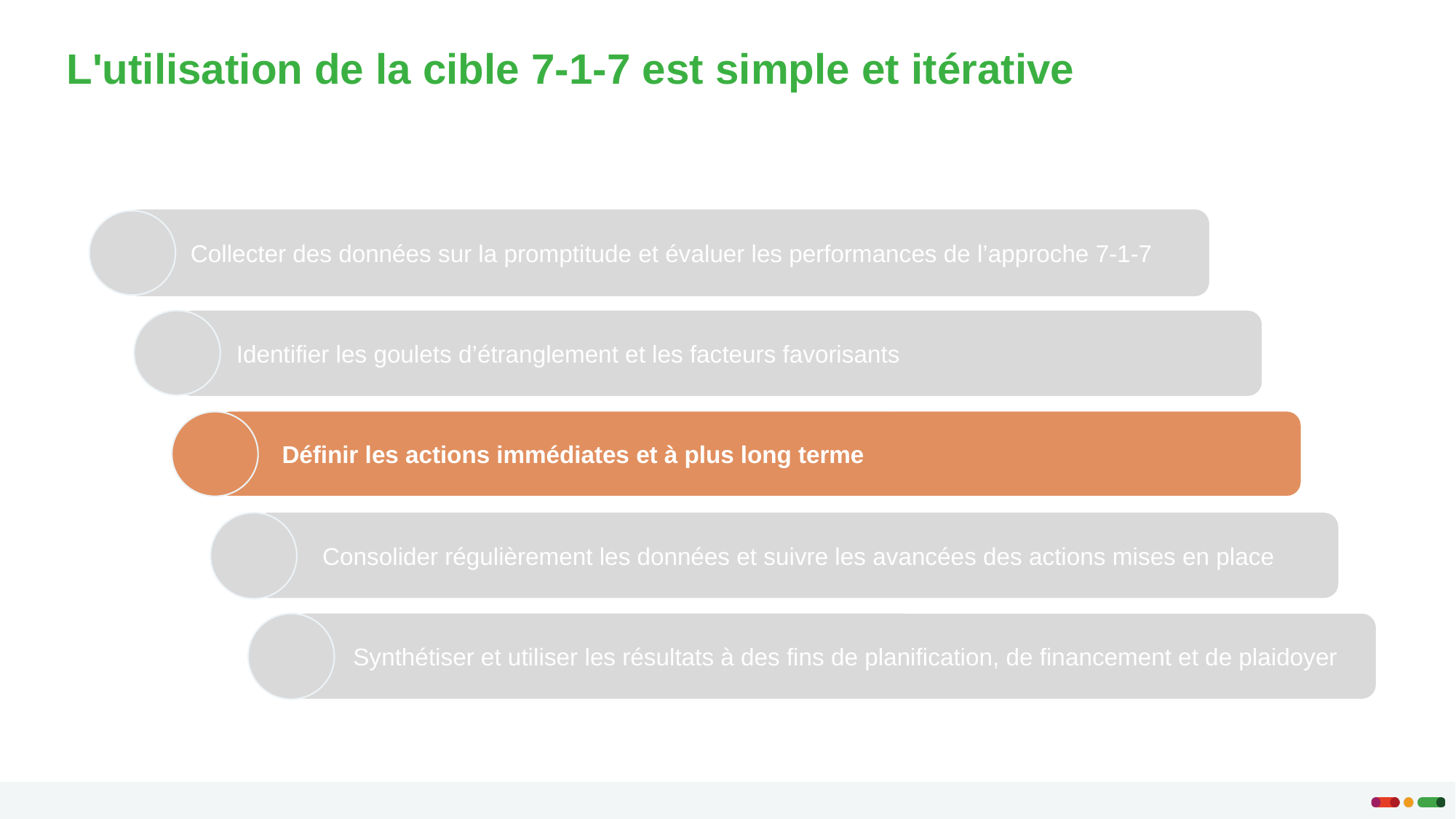

# L'utilisation de la cible 7-1-7 est simple et itérative
     Collecter des données sur la promptitude et évaluer les performances de l’approche 7-1-7

    Identifier les goulets d’étranglement et les facteurs favorisants

     Définir les actions immédiates et à plus long terme

        Consolider régulièrement les données et suivre les avancées des actions mises en place

       Synthétiser et utiliser les résultats à des fins de planification, de financement et de plaidoyer